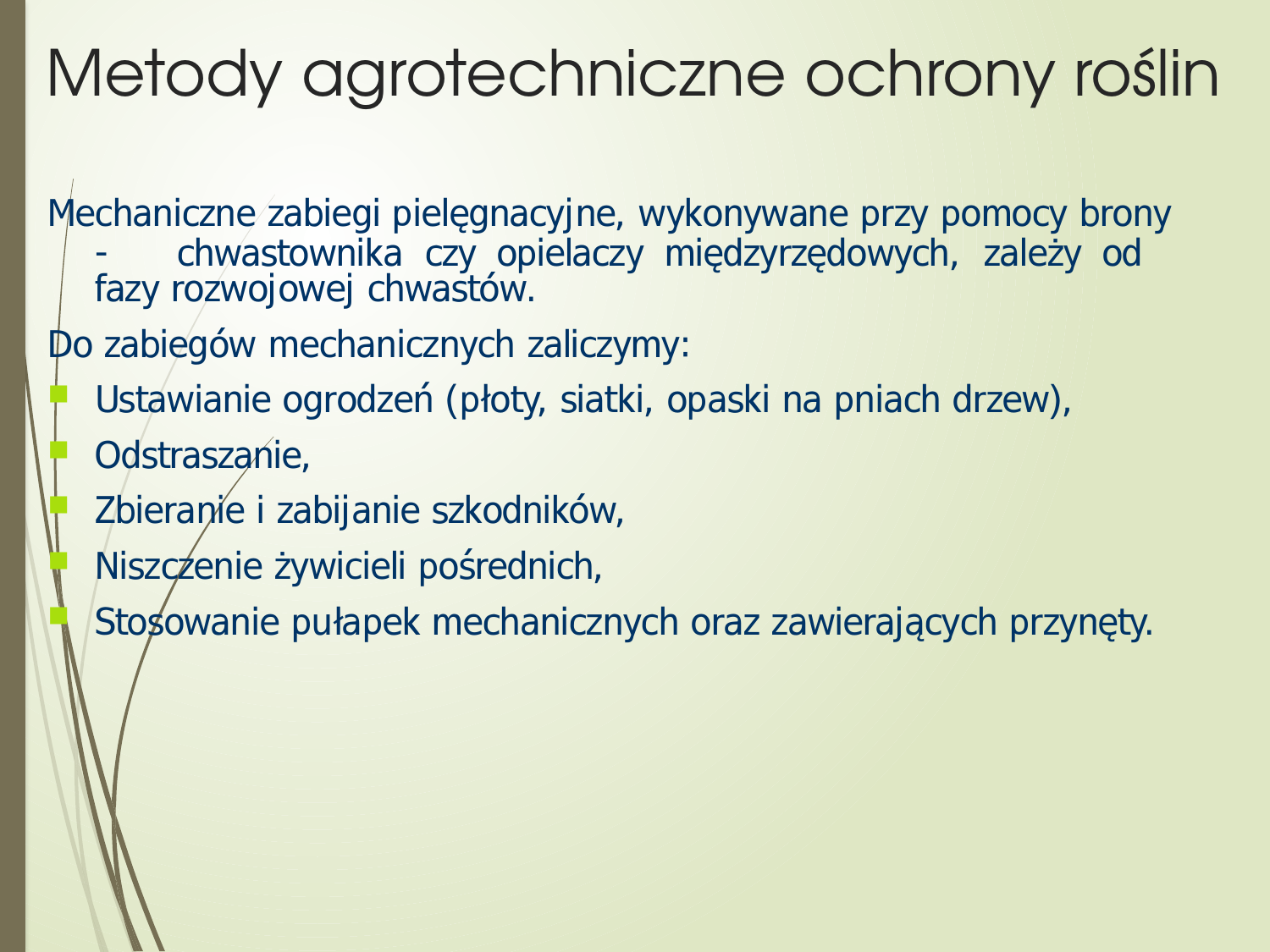

Metody agrotechniczne ochrony roślin
Mechaniczne zabiegi pielęgnacyjne, wykonywane przy pomocy brony
-	chwastownika	czy	opielaczy	międzyrzędowych,	zależy	od	fazy rozwojowej chwastów.
Do zabiegów mechanicznych zaliczymy:
Ustawianie ogrodzeń (płoty, siatki, opaski na pniach drzew),
Odstraszanie,
Zbieranie i zabijanie szkodników,
Niszczenie żywicieli pośrednich,
Stosowanie pułapek mechanicznych oraz zawierających przynęty.